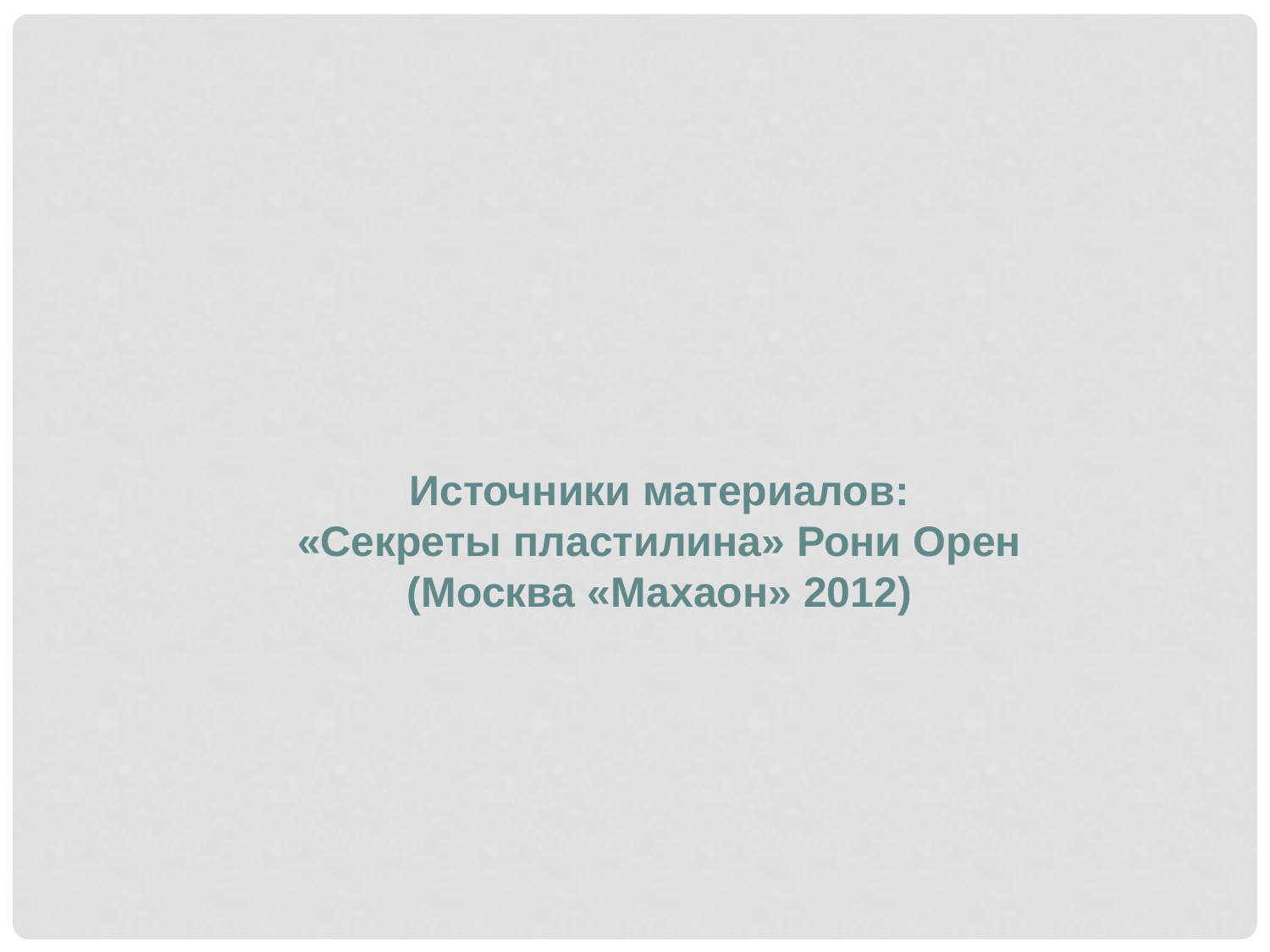

Источники материалов:
«Секреты пластилина» Рони Орен
(Москва «Махаон» 2012)